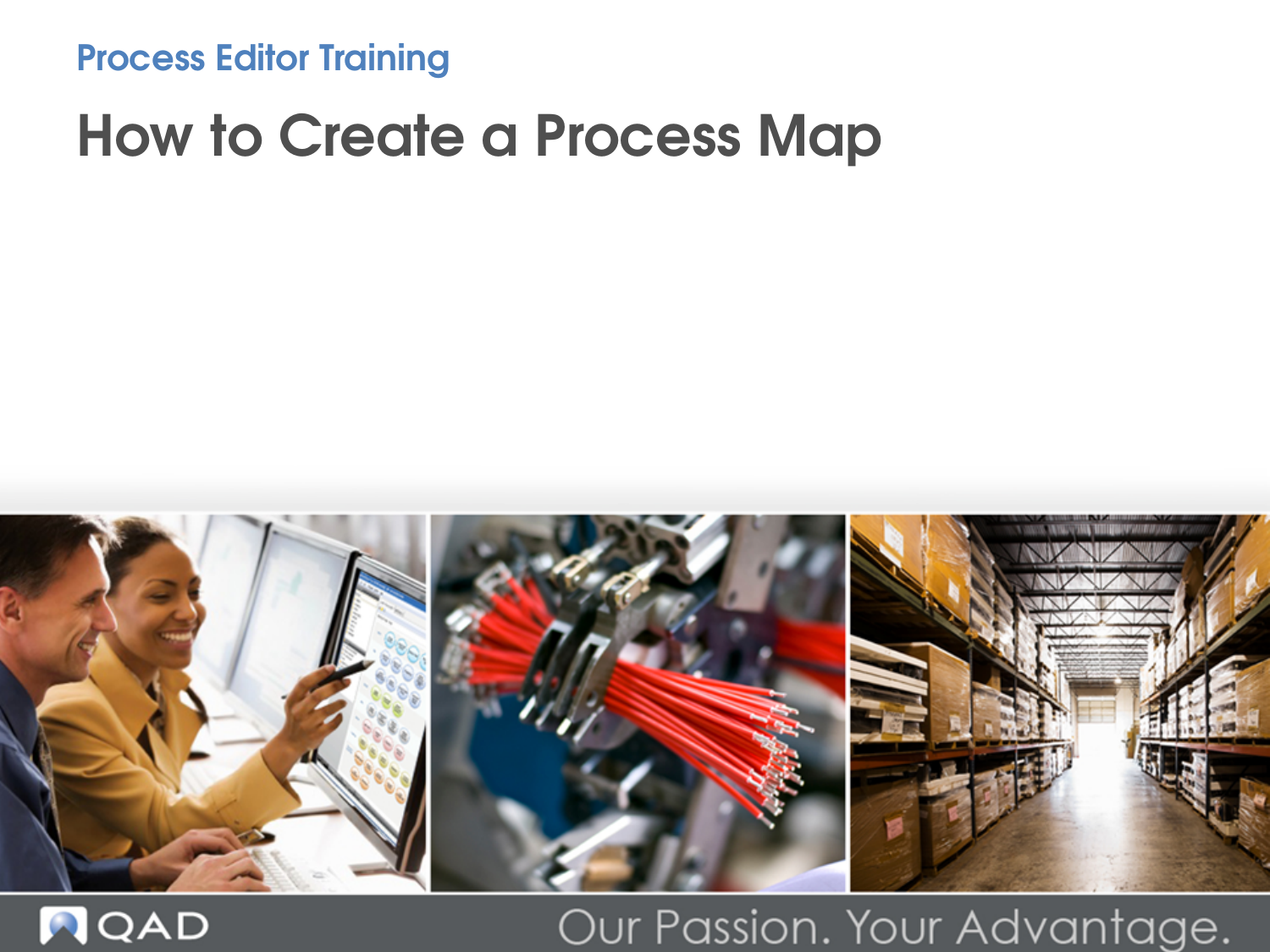

Process Editor Training
# How to Create a Process Map